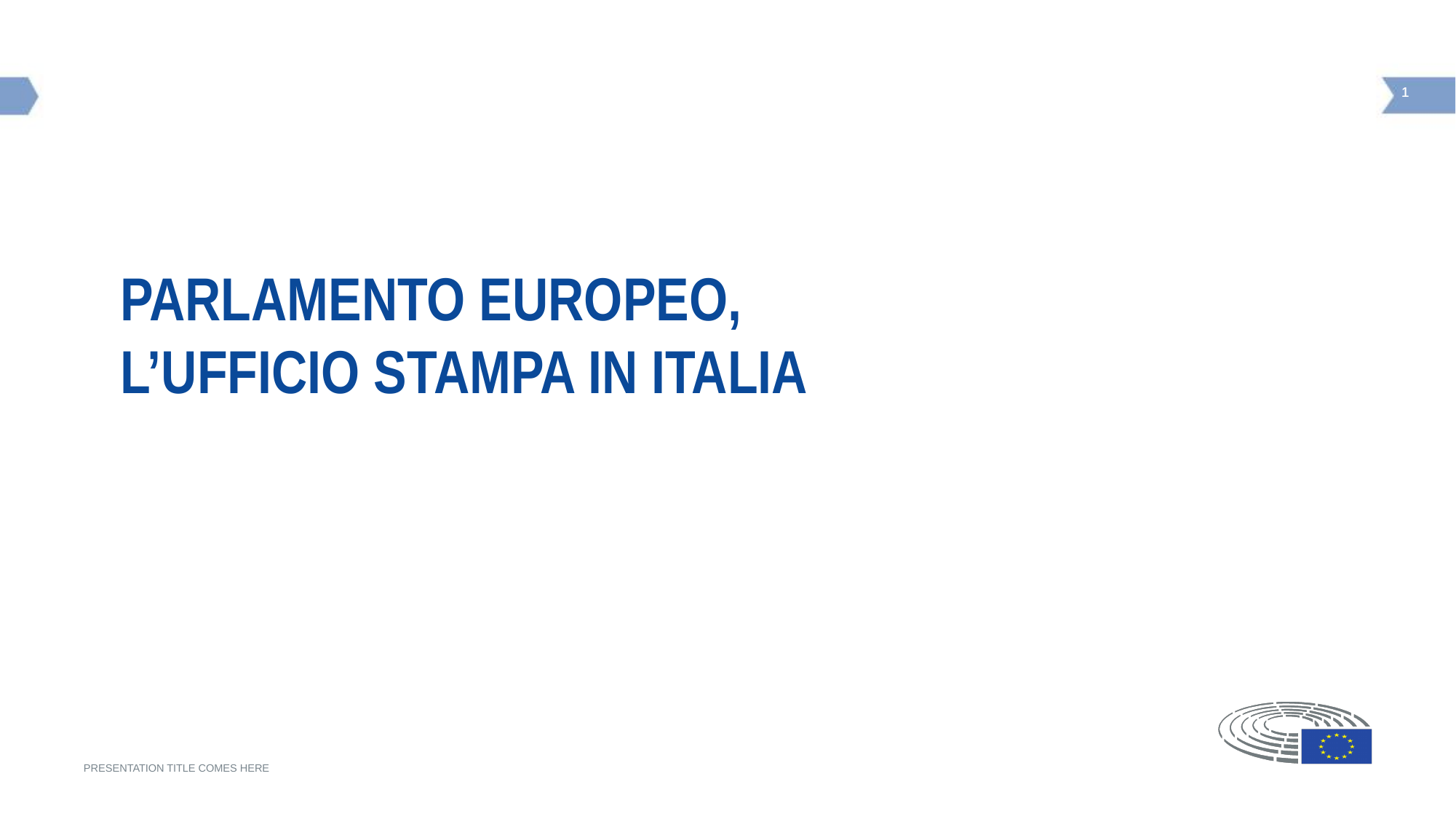

# PARLAMENTO EUROPEO, L’UFFICIO STAMPA IN ITALIA